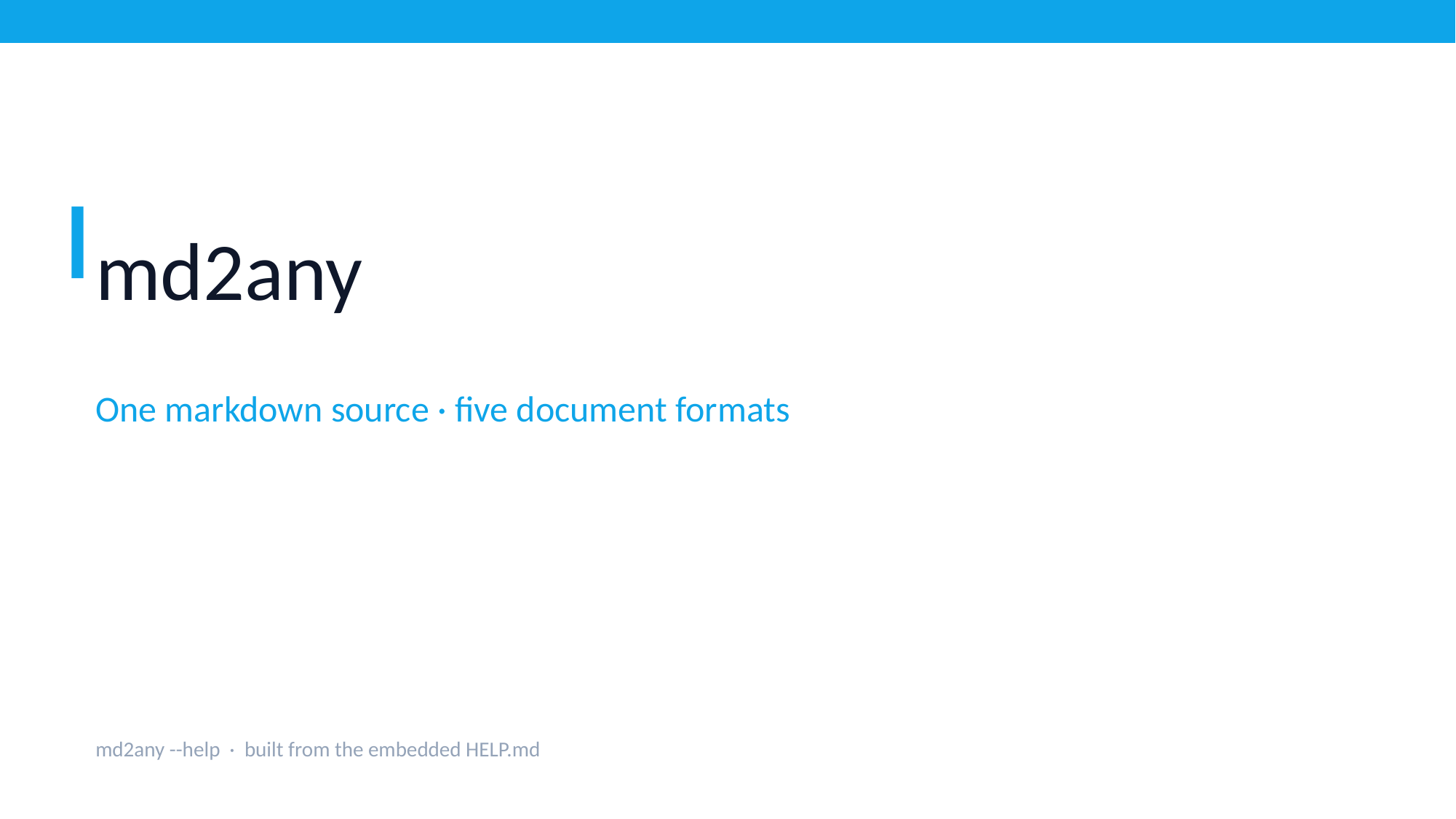

md2any
One markdown source · five document formats
md2any --help  ·  built from the embedded HELP.md